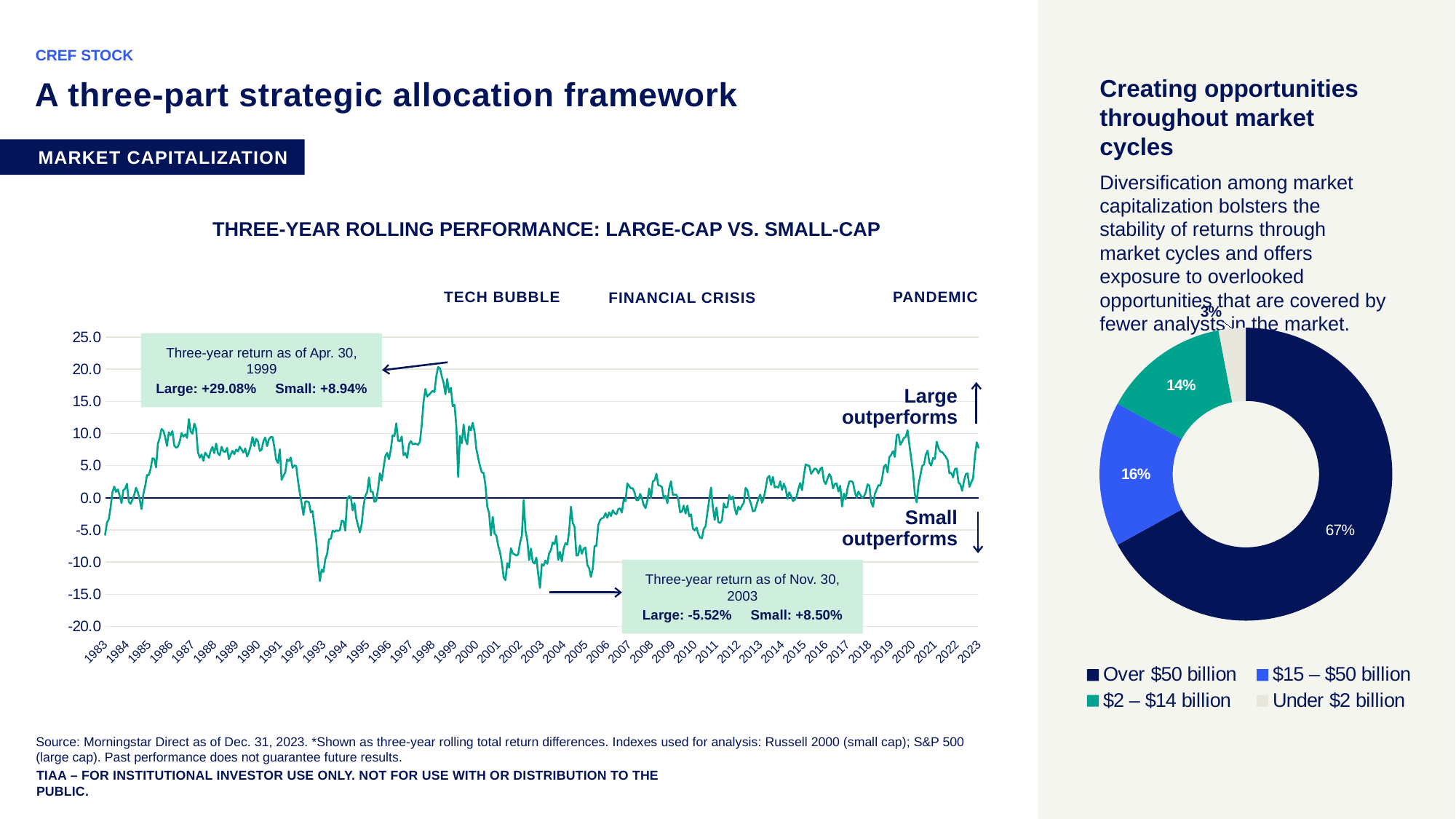

CREF STOCK
# A three-part strategic allocation framework
Creating opportunities throughout market cycles
Diversification among market capitalization bolsters the stability of returns through market cycles and offers exposure to overlooked opportunities that are covered by fewer analysts in the market.
MARKET CAPITALIZATION

### Chart

| Category | Large vs Small |
|---|---|
| 29951 | -12.150430802608046 |
| 29982 | -9.15906258189712 |
| 30010 | -9.178612398171659 |
| 30041 | -7.266176006239668 |
| 30071 | -6.942395537056399 |
| 30102 | -6.842612645544287 |
| 30132 | -5.401605121224762 |
| 30163 | -4.807873942145214 |
| 30194 | -2.643326453790639 |
| 30224 | -3.9391480645360133 |
| 30255 | -7.264787128503116 |
| 30285 | -7.7634510561063195 |
| 30316 | -5.631227537538486 |
| 30347 | -6.235580999700165 |
| 30375 | -8.56897282407878 |
| 30406 | -12.841542061512115 |
| 30436 | -12.027288582098869 |
| 30467 | -13.924012752777571 |
| 30497 | -13.729836152966143 |
| 30528 | -11.644720781256224 |
| 30559 | -7.054760635145943 |
| 30589 | -7.093866978332631 |
| 30620 | -3.83124782563695 |
| 30650 | -6.099946428510329 |
| 30681 | -5.7743096326780865 |
| 30712 | -3.861537343400956 |
| 30741 | -3.35036407937268 |
| 30772 | -1.4654555901660213 |
| 30802 | 0.8099824234372832 |
| 30833 | 1.7503621447305662 |
| 30863 | 0.9153058061827295 |
| 30894 | 1.3022601900191564 |
| 30925 | 0.31183478533545284 |
| 30955 | -0.8302306120905776 |
| 30986 | 1.1646347071674779 |
| 31016 | 1.4062853040135668 |
| 31047 | 2.185402207802632 |
| 31078 | -0.6038790763179378 |
| 31106 | -0.9380734819151009 |
| 31137 | -0.3104056267742692 |
| 31167 | 0.47238186202323007 |
| 31198 | 1.5641496573836733 |
| 31228 | 0.819233529266981 |
| 31259 | -0.26798298681960375 |
| 31290 | -1.757479221801514 |
| 31320 | 0.5376899684915983 |
| 31351 | 1.8144405235006147 |
| 31381 | 3.5452035773729804 |
| 31412 | 3.521306254815393 |
| 31443 | 4.503671982188463 |
| 31471 | 6.133760435465053 |
| 31502 | 6.080702349037882 |
| 31532 | 4.729797810613668 |
| 31563 | 8.46186477033599 |
| 31593 | 9.311582778906402 |
| 31624 | 10.712389781715093 |
| 31655 | 10.434198746308642 |
| 31685 | 9.428213199733946 |
| 31716 | 8.068527624218214 |
| 31746 | 10.195173778596377 |
| 31777 | 9.750044706903747 |
| 31808 | 10.400328906335353 |
| 31836 | 8.129662307787221 |
| 31867 | 7.788108735180074 |
| 31897 | 7.956771627169857 |
| 31928 | 8.762635851819976 |
| 31958 | 10.076054730314919 |
| 31989 | 9.514505022282659 |
| 32020 | 9.86398063516496 |
| 32050 | 9.31804662222131 |
| 32081 | 12.23560099399499 |
| 32111 | 10.298187765682833 |
| 32142 | 9.95837056350144 |
| 32173 | 11.538673964157931 |
| 32202 | 10.728935261287287 |
| 32233 | 7.073400818316845 |
| 32263 | 6.251343838745704 |
| 32294 | 6.727176199404994 |
| 32324 | 5.751434092466322 |
| 32355 | 7.023166188721143 |
| 32386 | 6.607096175984406 |
| 32416 | 6.209240224221801 |
| 32447 | 7.3079979178535694 |
| 32477 | 7.916631111331696 |
| 32508 | 6.940742110345588 |
| 32539 | 8.429319729236486 |
| 32567 | 6.931237960214643 |
| 32598 | 6.609930976333711 |
| 32628 | 7.944043696090098 |
| 32659 | 7.195473204620017 |
| 32689 | 7.123127147300301 |
| 32720 | 7.762584371697276 |
| 32751 | 5.998721195665825 |
| 32781 | 6.74002691145137 |
| 32812 | 7.300501341989651 |
| 32842 | 6.787543845478037 |
| 32873 | 7.5038920420203326 |
| 32904 | 7.202631680022732 |
| 32932 | 7.960289220659078 |
| 32963 | 7.485593639605748 |
| 32993 | 7.024703522318676 |
| 33024 | 7.669052987666514 |
| 33054 | 6.413214303542336 |
| 33085 | 7.075157531336029 |
| 33116 | 8.066407704181922 |
| 33146 | 9.43925843681971 |
| 33177 | 8.046471423838119 |
| 33207 | 9.173774675546966 |
| 33238 | 8.77818578756524 |
| 33269 | 7.279724305133062 |
| 33297 | 7.483927414491331 |
| 33328 | 8.82195768709457 |
| 33358 | 9.384973573987134 |
| 33389 | 8.02431548800302 |
| 33419 | 9.098462035675858 |
| 33450 | 9.43952322874122 |
| 33481 | 9.470337014026398 |
| 33511 | 7.839062492583903 |
| 33542 | 5.933869365476351 |
| 33572 | 5.402850286852878 |
| 33603 | 7.52754590694853 |
| 33634 | 2.771617041863262 |
| 33663 | 3.435057847148439 |
| 33694 | 3.9443080627278313 |
| 33724 | 5.977616267993579 |
| 33755 | 5.701441832017573 |
| 33785 | 6.251775079387102 |
| 33816 | 4.658007935806886 |
| 33847 | 5.037027607715605 |
| 33877 | 4.9279930075119 |
| 33908 | 2.6428851345401405 |
| 33938 | 0.6917784653844627 |
| 33969 | -0.8623079267922282 |
| 34000 | -2.690087779136551 |
| 34028 | -0.5875934644572247 |
| 34059 | -0.550450849530316 |
| 34089 | -0.7243993181294428 |
| 34120 | -2.2676235779279352 |
| 34150 | -2.066689618017902 |
| 34181 | -4.339677944053122 |
| 34212 | -6.700445925317048 |
| 34242 | -10.096869467341829 |
| 34273 | -12.952060537910668 |
| 34303 | -11.160647065164596 |
| 34334 | -11.533454164365796 |
| 34365 | -9.54816316972149 |
| 34393 | -8.73286656589203 |
| 34424 | -6.446507723149299 |
| 34454 | -6.394164403320101 |
| 34485 | -5.124197085672776 |
| 34515 | -5.292567861785935 |
| 34546 | -5.0811997718272615 |
| 34577 | -5.152245474882312 |
| 34607 | -5.0140888585908705 |
| 34638 | -3.552713583224932 |
| 34668 | -3.636805742274607 |
| 34699 | -5.1118696195547875 |
| 34730 | -0.21292186064982843 |
| 34758 | 0.26957626282360003 |
| 34789 | 0.17139976592475215 |
| 34819 | -1.967456777763287 |
| 34850 | -0.8402099693932463 |
| 34880 | -3.1975790563312465 |
| 34911 | -4.326484486270397 |
| 34942 | -5.385451372850003 |
| 34972 | -4.051949337248196 |
| 35003 | -1.303011652412625 |
| 35033 | 0.3130309813834877 |
| 35064 | 0.8906309725565507 |
| 35095 | 3.1648458329295543 |
| 35124 | 0.9404844234975673 |
| 35155 | 0.9554667383709923 |
| 35185 | -0.6247445132836695 |
| 35216 | -0.47889174259427847 |
| 35246 | 1.4290646370867837 |
| 35277 | 3.8186935206184547 |
| 35308 | 2.661247042066517 |
| 35338 | 4.68641211016212 |
| 35369 | 6.478339308768842 |
| 35399 | 6.985979251063746 |
| 35430 | 5.995332494922547 |
| 35461 | 7.503328979171297 |
| 35489 | 9.720845767243903 |
| 35520 | 9.605917471466684 |
| 35550 | 11.582261423483242 |
| 35581 | 8.89877568918078 |
| 35611 | 8.790412723356258 |
| 35642 | 9.531381411578497 |
| 35673 | 6.605988864101864 |
| 35703 | 6.94765692955934 |
| 35734 | 6.205035152251082 |
| 35764 | 8.340927800292654 |
| 35795 | 8.815757617049535 |
| 35826 | 8.309768284629058 |
| 35854 | 8.431440702721257 |
| 35885 | 8.387497669021649 |
| 35915 | 8.229904782628772 |
| 35946 | 8.71747899572226 |
| 35976 | 11.383154642996352 |
| 36007 | 14.950737960296955 |
| 36038 | 16.930998054186965 |
| 36068 | 15.742604263687342 |
| 36099 | 16.03322603718491 |
| 36129 | 16.338077548676377 |
| 36160 | 16.650175084442466 |
| 36191 | 16.4386941191476 |
| 36219 | 18.924135368777907 |
| 36250 | 20.351124879627513 |
| 36280 | 20.134343951696334 |
| 36311 | 18.901480297335915 |
| 36341 | 17.895570702588714 |
| 36372 | 16.09436287297241 |
| 36403 | 18.491970563299322 |
| 36433 | 16.391800468952543 |
| 36464 | 17.112410206936993 |
| 36494 | 14.26312630340394 |
| 36525 | 14.479661873292883 |
| 36556 | 11.147046415574604 |
| 36585 | 3.2437493034734644 |
| 36616 | 9.643914567262367 |
| 36646 | 8.457198254924547 |
| 36677 | 11.395300797682406 |
| 36707 | 9.092689390285734 |
| 36738 | 8.310799923262868 |
| 36769 | 11.118891635226145 |
| 36799 | 10.477278955499681 |
| 36830 | 11.663295566736444 |
| 36860 | 10.309947632896876 |
| 36891 | 7.61015647721477 |
| 36922 | 6.155369896253671 |
| 36950 | 4.942350436504661 |
| 36981 | 3.9393195732029596 |
| 37011 | 3.857319124327674 |
| 37042 | 1.9744503736004226 |
| 37072 | -1.393473490625885 |
| 37103 | -2.379832140166749 |
| 37134 | -5.8494388721306745 |
| 37164 | -2.962030751289557 |
| 37195 | -5.552741370084013 |
| 37225 | -5.879514457069845 |
| 37256 | -7.4471536767058755 |
| 37287 | -8.430785194354751 |
| 37315 | -10.051762650963648 |
| 37346 | -12.366823340339028 |
| 37376 | -12.804974891780063 |
| 37407 | -10.16866708591817 |
| 37437 | -10.849376197417516 |
| 37468 | -7.830582043371869 |
| 37499 | -8.632884230385661 |
| 37529 | -8.784569973481027 |
| 37560 | -8.99787682165256 |
| 37590 | -8.7973895874925 |
| 37621 | -7.0064441016151395 |
| 37652 | -5.925950550399062 |
| 37680 | -0.3465970620362704 |
| 37711 | -5.0904618448708305 |
| 37741 | -6.61109155656745 |
| 37772 | -9.689995470098534 |
| 37802 | -7.897146761059492 |
| 37833 | -9.965543484447991 |
| 37864 | -10.23296533086836 |
| 37894 | -9.30701226503793 |
| 37925 | -11.77856256752765 |
| 37955 | -14.016024256704195 |
| 37986 | -10.318518980082857 |
| 38017 | -10.559440183231995 |
| 38046 | -9.76289801221214 |
| 38077 | -10.266791526963859 |
| 38107 | -8.642671070338459 |
| 38138 | -8.115755142116676 |
| 38168 | -6.931576916082061 |
| 38199 | -7.218432646677064 |
| 38230 | -5.9169101954143155 |
| 38260 | -9.66950658637067 |
| 38291 | -8.390642018174255 |
| 38321 | -9.89296370411419 |
| 38352 | -7.894647060570614 |
| 38383 | -7.04972204444827 |
| 38411 | -7.304884932620359 |
| 38442 | -5.299551449391027 |
| 38472 | -1.3793738975347525 |
| 38503 | -3.926032654106094 |
| 38533 | -4.529492728098351 |
| 38564 | -8.990546168491242 |
| 38595 | -8.925256712499351 |
| 38625 | -7.403830390220321 |
| 38656 | -8.690762458493715 |
| 38686 | -7.910154438617358 |
| 38717 | -7.738764643421312 |
| 38748 | -10.440294118056514 |
| 38776 | -10.932762490844052 |
| 38807 | -12.31158431240582 |
| 38837 | -10.995499582674672 |
| 38868 | -7.517214773159097 |
| 38898 | -7.4807880209258 |
| 38929 | -4.247197604067953 |
| 38960 | -3.493321495113964 |
| 38990 | -3.1810391947685552 |
| 39021 | -3.0920854075623616 |
| 39051 | -2.3774902441770607 |
| 39082 | -3.1194337332764555 |
| 39113 | -2.2589873596397645 |
| 39141 | -2.8540296371553318 |
| 39172 | -1.943743913573126 |
| 39202 | -2.4008566955561417 |
| 39233 | -2.559045123491142 |
| 39263 | -1.7705649486633668 |
| 39294 | -1.6470413417976069 |
| 39325 | -2.2892307554621247 |
| 39355 | -0.21939045981371663 |
| 39386 | -0.5287580083538579 |
| 39416 | 2.2281946289423704 |
| 39447 | 1.8206148982884427 |
| 39478 | 1.4753752853390978 |
| 39507 | 1.4739624990947275 |
| 39538 | 0.7935242389186081 |
| 39568 | -0.3872593766897072 |
| 39599 | -0.38373364548833777 |
| 39629 | 0.617162140796168 |
| 39660 | -0.07125711640512122 |
| 39691 | -1.1385927364136128 |
| 39721 | -1.6164506077788188 |
| 39752 | -0.4231259446780147 |
| 39782 | 1.4600525727929803 |
| 39813 | -0.07382967165714405 |
| 39844 | 2.526822191940658 |
| 39872 | 2.7474751007949507 |
| 39903 | 3.7472235675133376 |
| 39933 | 1.9513497426008382 |
| 39964 | 1.8905364748941338 |
| 39994 | 1.6645721183104047 |
| 40025 | -0.10501714421644603 |
| 40056 | 0.29801495222659913 |
| 40086 | -0.8577415081841853 |
| 40117 | 1.4875936689763165 |
| 40147 | 2.5664151175054712 |
| 40178 | 0.4388745339014015 |
| 40209 | 0.5069223778325531 |
| 40237 | 0.46019261990387594 |
| 40268 | -0.17440760015318135 |
| 40298 | -2.253980699078251 |
| 40329 | -2.1205400032723976 |
| 40359 | -1.2095442169293253 |
| 40390 | -2.4574291520250036 |
| 40421 | -1.2198575758090904 |
| 40451 | -2.8731650138045133 |
| 40482 | -2.5813551978684295 |
| 40512 | -4.778836778294682 |
| 40543 | -5.077579900538209 |
| 40574 | -4.621692912125075 |
| 40602 | -5.600616223610144 |
| 40633 | -6.211419652500316 |
| 40663 | -6.29640088865997 |
| 40694 | -4.8410180275506365 |
| 40724 | -4.4361729835485475 |
| 40755 | -2.2560414744301704 |
| 40786 | -0.29322109668412644 |
| 40816 | 1.592312880354363 |
| 40847 | -1.4587205968502381 |
| 40877 | -3.4370391764658716 |
| 40908 | -1.5157146424851664 |
| 40939 | -3.789921237671212 |
| 40968 | -3.9173473863340043 |
| 40999 | -3.4855834716036824 |
| 41029 | -0.8770567895604948 |
| 41060 | -1.5489406325075024 |
| 41090 | -1.4006852071959628 |
| 41121 | 0.41240538908464686 |
| 41152 | -0.26036669436129145 |
| 41182 | 0.21773641045366254 |
| 41213 | -1.6146664503486008 |
| 41243 | -2.601444889320348 |
| 41274 | -1.375570764623422 |
| 41305 | -1.843816766113381 |
| 41333 | -1.217388074044301 |
| 41364 | -0.7793166195899204 |
| 41394 | 1.5486825461012987 |
| 41425 | 1.1528833633615676 |
| 41455 | -0.21909611751609503 |
| 41486 | -0.9778124834262307 |
| 41517 | -2.096294624982466 |
| 41547 | -2.020355389354698 |
| 41578 | -1.1248761186926757 |
| 41608 | -0.16173480663348272 |
| 41639 | 0.5067160422567163 |
| 41670 | -0.7623810260753974 |
| 41698 | -0.061352909366707564 |
| 41729 | 1.472936552453664 |
| 41759 | 3.0906973237392776 |
| 41790 | 3.4129097395911643 |
| 41820 | 2.0169536527715017 |
| 41851 | 3.2503379835983495 |
| 41882 | 1.60920705238199 |
| 41912 | 1.732925513073134 |
| 41943 | 1.5896335215816357 |
| 41973 | 2.56374895111513 |
| 42004 | 1.2009347009051652 |
| 42035 | 2.1997816225650446 |
| 42063 | 1.4168500952889111 |
| 42094 | -0.15694685276272935 |
| 42124 | 0.8551325662430767 |
| 42155 | 0.2296636193049899 |
| 42185 | -0.5065699009116003 |
| 42216 | -0.32226352604829245 |
| 42247 | 0.1900146027456806 |
| 42277 | 1.379295691886771 |
| 42308 | 2.2977878240093546 |
| 42338 | 1.1701110259140428 |
| 42369 | 3.474754739021325 |
| 42400 | 5.191493359982369 |
| 42429 | 5.031411485575553 |
| 42460 | 4.979305950378231 |
| 42490 | 3.725737841661215 |
| 42521 | 4.133073707980529 |
| 42551 | 4.57051678158491 |
| 42582 | 4.4158588470256666 |
| 42613 | 3.77570008971788 |
| 42643 | 4.454083265914521 |
| 42674 | 4.71528788321467 |
| 42704 | 2.614110514377277 |
| 42735 | 2.127534100293116 |
| 42766 | 2.959083125731631 |
| 42794 | 3.7091327549200193 |
| 42825 | 3.1529743187234116 |
| 42855 | 1.4393585666138122 |
| 42886 | 2.1322395174367745 |
| 42916 | 2.252162252176814 |
| 42947 | 0.9817068765899375 |
| 42978 | 1.8720413698856362 |
| 43008 | -1.3634703536795847 |
| 43039 | 0.647865543766013 |
| 43069 | -0.23127220599250542 |
| 43100 | 1.4564271568871412 |
| 43131 | 2.537411215470751 |
| 43159 | 2.5945754949744178 |
| 43190 | 2.391898509446655 |
| 43220 | 0.9294386833765387 |
| 43251 | -0.0004508392307247533 |
| 43281 | 0.9655735695340386 |
| 43312 | 0.48007382814110144 |
| 43343 | 0.0005618542874543664 |
| 43373 | 0.18690572319135867 |
| 43404 | 0.8440377602697122 |
| 43434 | 2.082970021150121 |
| 43465 | 1.8933824596122593 |
| 43496 | -0.6946918743496724 |
| 43524 | -1.3914984633269363 |
| 43555 | 0.5869023860642031 |
| 43585 | 1.2771482925013853 |
| 43616 | 1.968226833917642 |
| 43646 | 1.884249234301615 |
| 43677 | 2.991442973482684 |
| 43708 | 4.816382221506754 |
| 43738 | 5.165029579047033 |
| 43769 | 3.9520485234627145 |
| 43799 | 6.316873849264381 |
| 43830 | 6.678006449461305 |
| 43861 | 7.257774543396023 |
| 43890 | 6.349868221931487 |
| 43921 | 9.743814202258916 |
| 43951 | 9.86480758299404 |
| 43982 | 8.251898296626404 |
| 44012 | 8.722361619238892 |
| 44043 | 9.324154427989285 |
| 44074 | 9.48863363431698 |
| 44104 | 10.50989208660502 |
| 44135 | 8.237244410049893 |
| 44165 | 6.07351142718331 |
| 44196 | 3.932621409355175 |
| 44227 | 0.5952190483251361 |
| 44255 | -0.7315818955560438 |
| 44286 | 2.0180147958358994 |
| 44316 | 3.4413574619165406 |
| 44347 | 4.940986665421709 |
| 44377 | 5.154204787742044 |
| 44408 | 6.66577579953227 |
| 44439 | 7.326512532261333 |
| 44469 | 5.453059712204222 |
| 44500 | 5.009200846536956 |
| 44530 | 6.1584726291119125 |
| 44561 | 6.046952799396664 |
| 44592 | 8.73 |
| 44620 | 7.74 |
| 44651 | 7.18 |
| 44681 | 7.117514841615669 |
| 44712 | 6.732903386351886 |
| 44742 | 6.39059901559873 |
| 44773 | 5.848650807580258 |
| 44804 | 3.8037653142555694 |
| 44834 | 3.8755714325415793 |
| 44865 | 3.166204455755506 |
| 44895 | 4.46999549704321 |
| 44926 | 4.5612847347924035 |
| 44957 | 2.38 |
| 44985 | 2.07 |
| 45016 | 1.09 |
| 45046 | 2.62 |
| 45077 | 3.69 |
| 45107 | 3.78 |
| 45138 | 1.7 |
| 45169 | 2.4 |
| 45199 | 2.99 |
| 45230 | 6.41 |
| 45260 | 8.63 |
| 45291 | 7.78 |
Large outperforms
Small outperforms
Three-year return as of Nov. 30, 2003
Large: -5.52%     Small: +8.50%
THREE-YEAR ROLLING PERFORMANCE: LARGE-CAP VS. SMALL-CAP

### Chart

| Category | Column1 |
|---|---|
| Over $50 billion | 0.67 |
| $15 – $50 billion | 0.16 |
| $2 – $14 billion | 0.14 |
| Under $2 billion | 0.03 |
Tech Bubble
pandemic
Financial Crisis
Three-year return as of Apr. 30, 1999
Large: +29.08%     Small: +8.94%
Source: Morningstar Direct as of Dec. 31, 2023. *Shown as three-year rolling total return differences. Indexes used for analysis: Russell 2000 (small cap); S&P 500 (large cap). Past performance does not guarantee future results.
TIAA – FOR Institutional INVESTOR USE ONLY. NOT FOR USE WITH OR DISTRIBUTION TO THE PUBLIC.
98